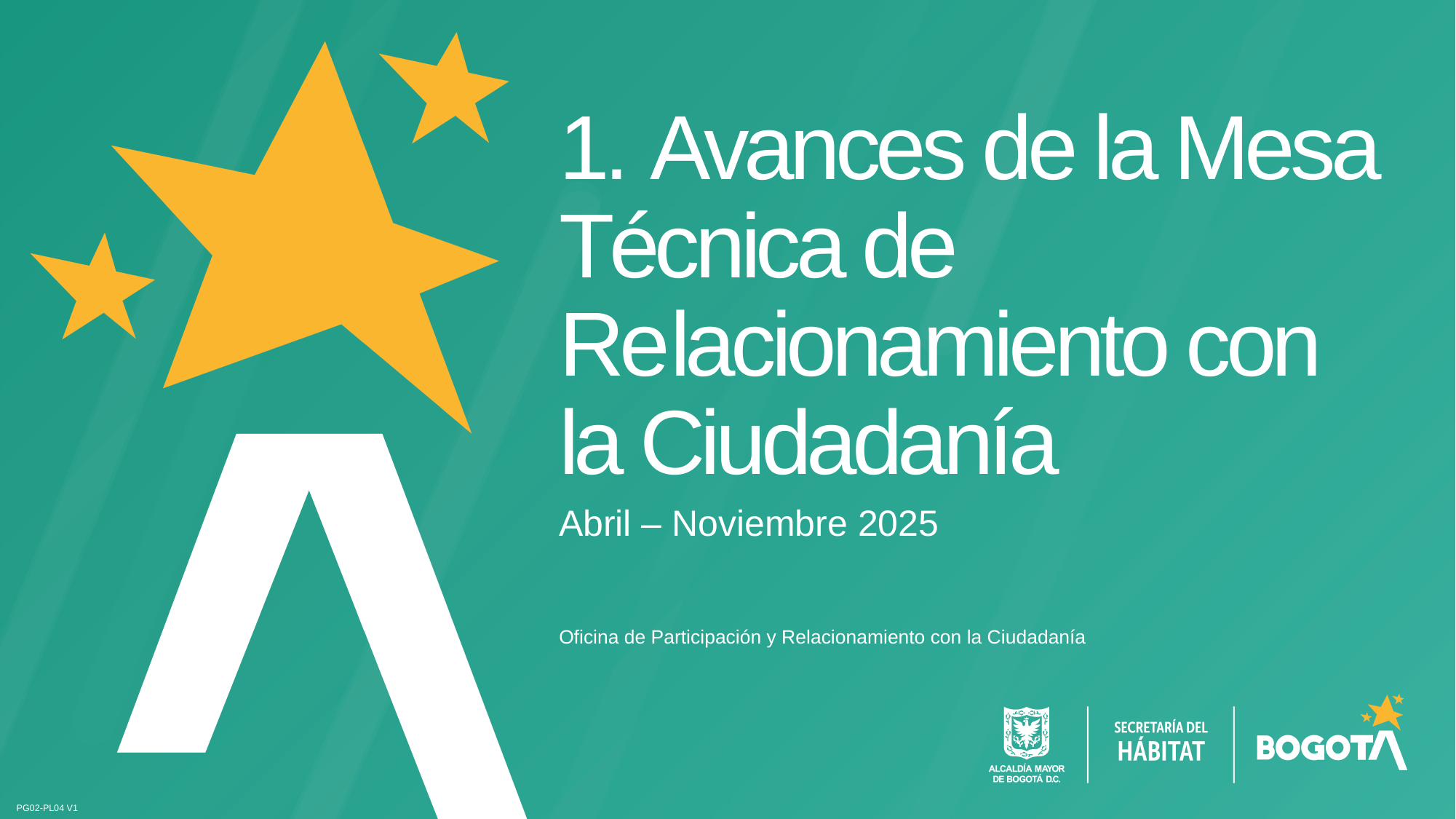

# 1. Avances de la Mesa Técnica de Relacionamiento con la Ciudadanía
Abril – Noviembre 2025
Oficina de Participación y Relacionamiento con la Ciudadanía
PG02-PL04 V1